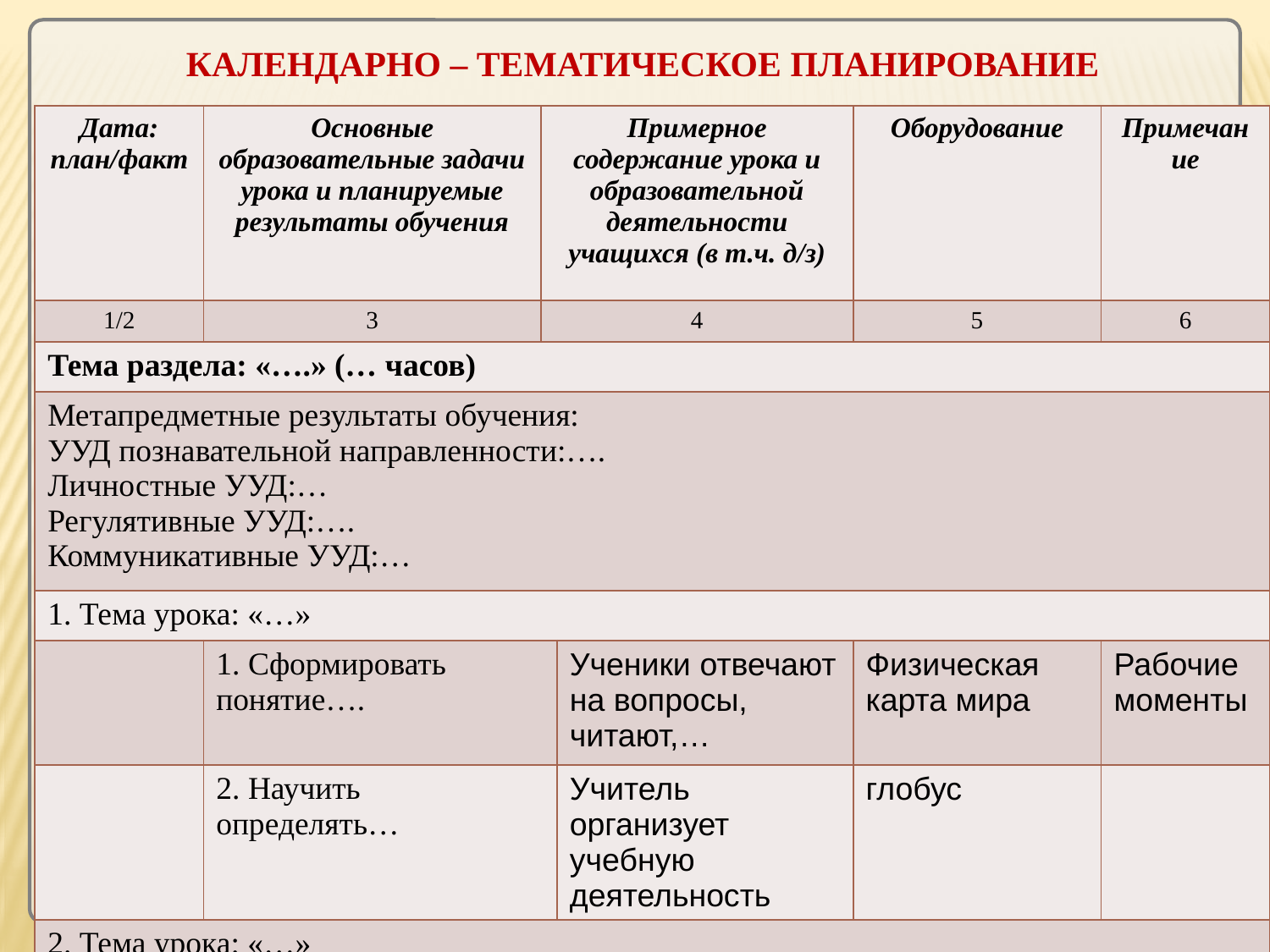

# Календарно – тематическое планирование
| Дата: план/факт | Основные образовательные задачи урока и планируемые результаты обучения | Примерное содержание урока и образовательной деятельности учащихся (в т.ч. д/з) |  | Оборудование | Примечание |
| --- | --- | --- | --- | --- | --- |
| 1/2 | 3 | 4 |  | 5 | 6 |
| Тема раздела: «….» (… часов) |  |  |  |  |  |
| Метапредметные результаты обучения: УУД познавательной направленности:…. Личностные УУД:… Регулятивные УУД:…. Коммуникативные УУД:… |  |  |  |  |  |
| 1. Тема урока: «…» |  |  |  |  |  |
|  | 1. Сформировать понятие…. |  | Ученики отвечают на вопросы, читают,… | Физическая карта мира | Рабочие моменты |
|  | 2. Научить определять… |  | Учитель организует учебную деятельность | глобус |  |
| 2. Тема урока: «…» |  |  |  |  |  |